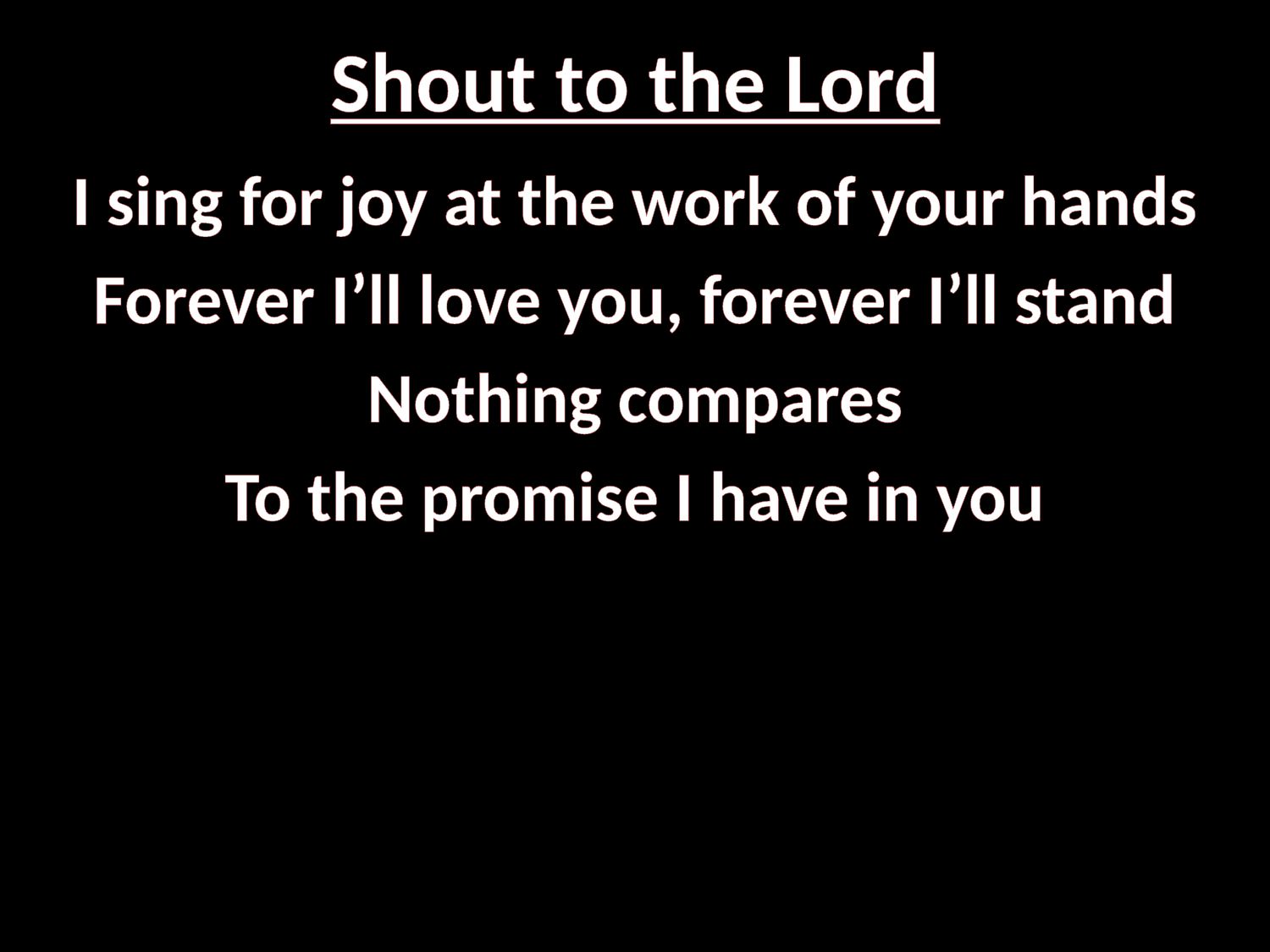

# Shout to the Lord
I sing for joy at the work of your hands
Forever I’ll love you, forever I’ll stand
Nothing compares
To the promise I have in you